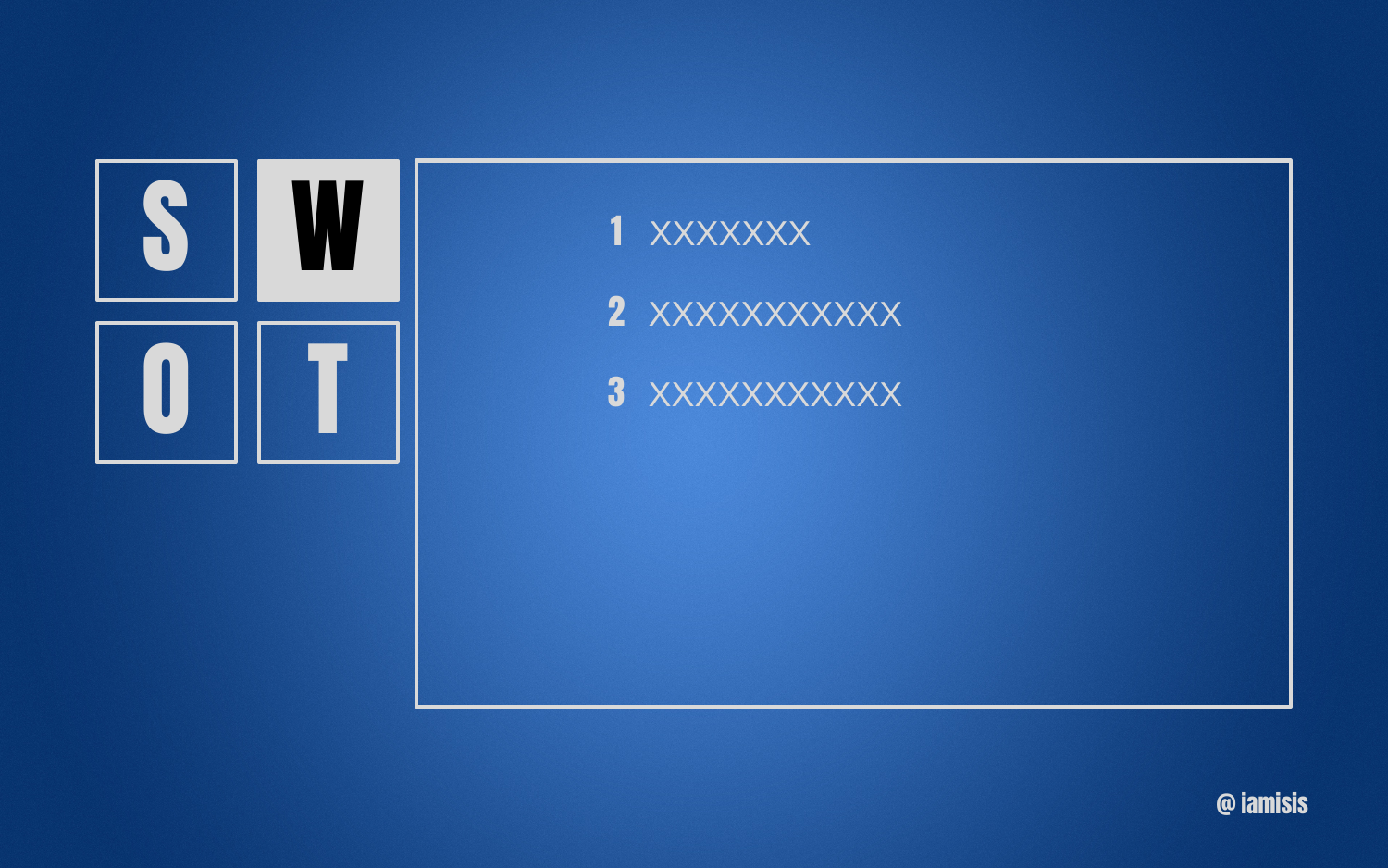

W

S

O

T

1
XXXXXXX
2
XXXXXXXXXXX
3
XXXXXXXXXXX
@ iamisis